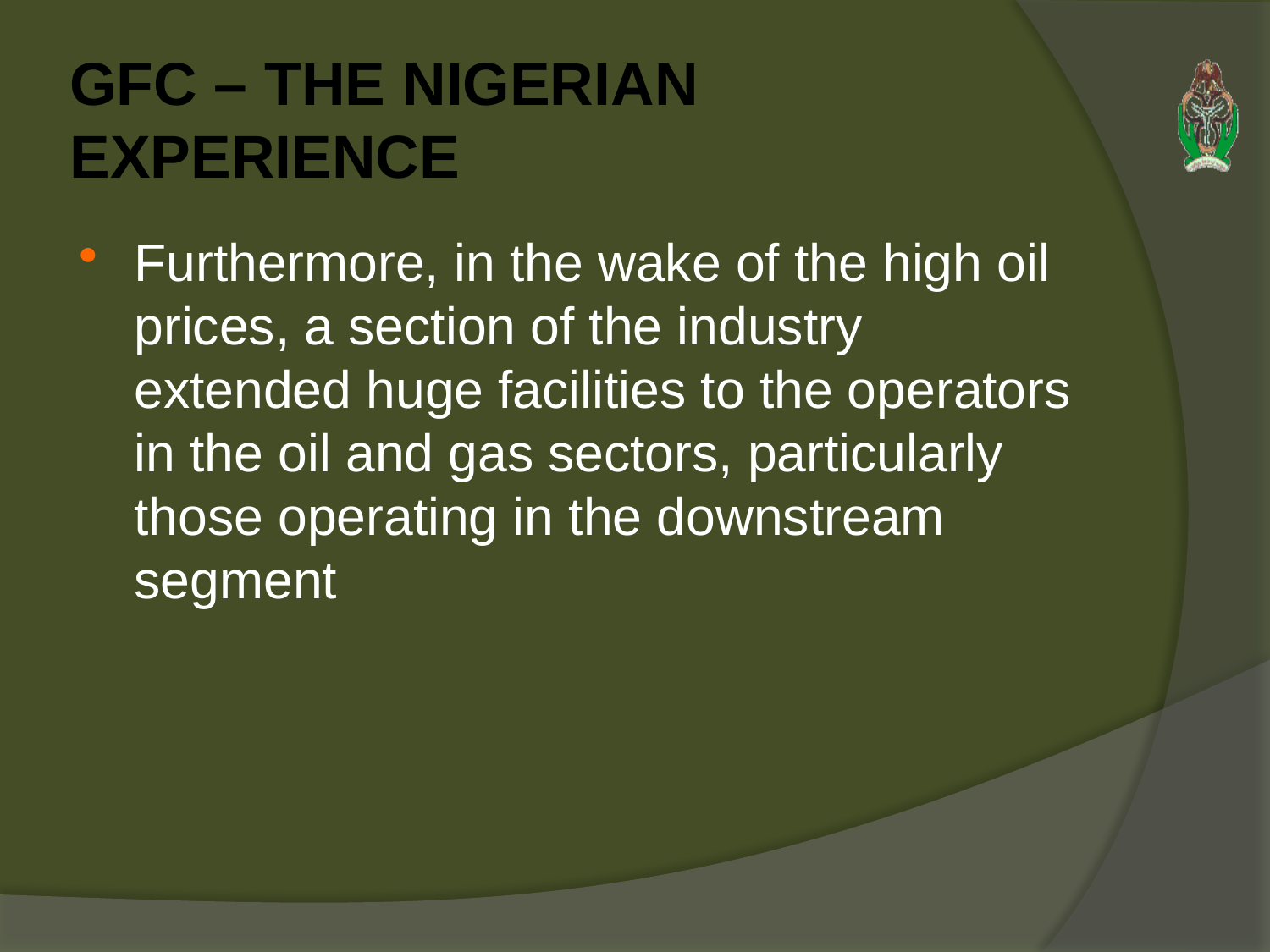

# GFC – THE NIGERIAN EXPERIENCE
Furthermore, in the wake of the high oil prices, a section of the industry extended huge facilities to the operators in the oil and gas sectors, particularly those operating in the downstream segment